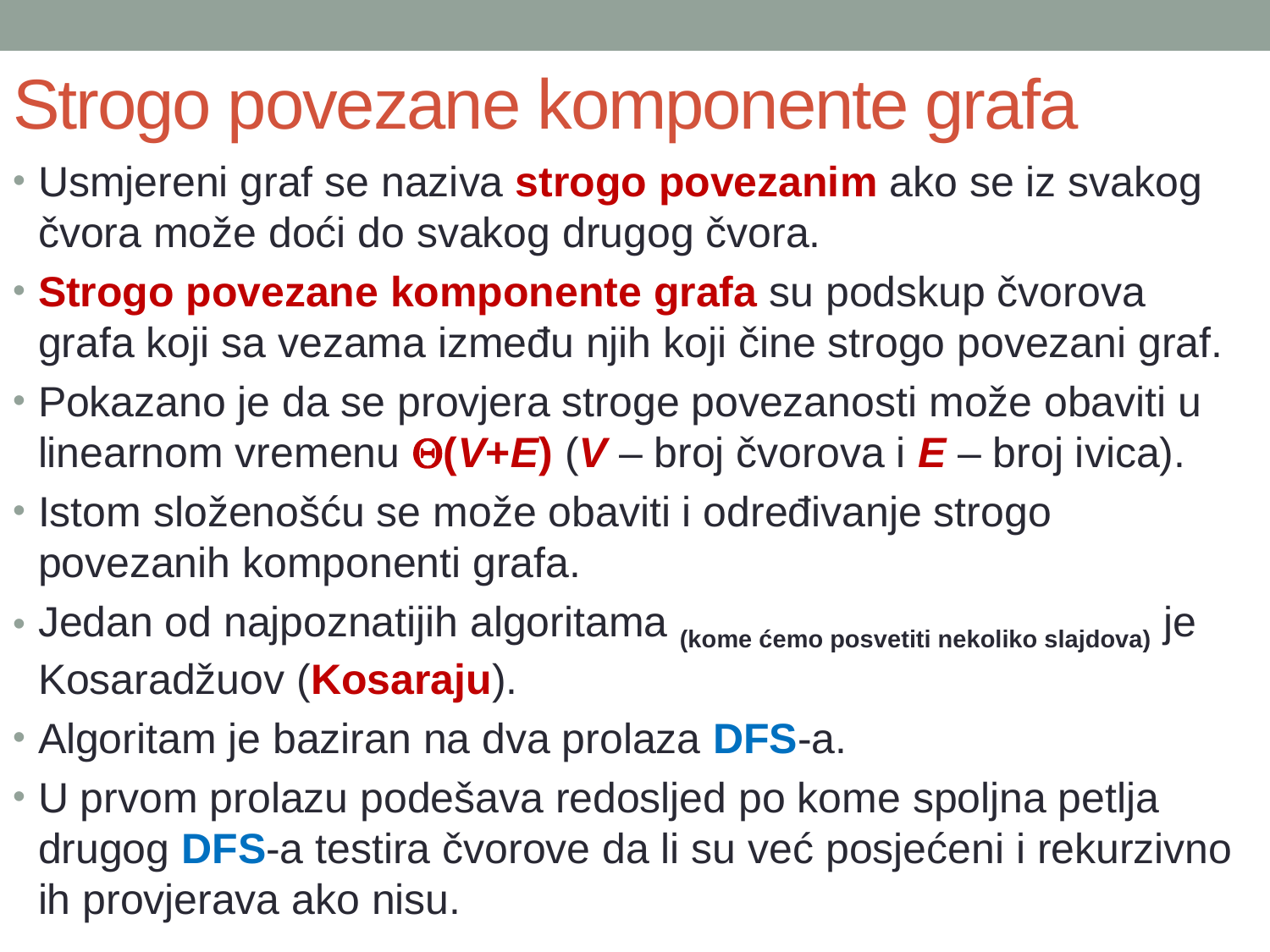

# Strogo povezane komponente grafa
Usmjereni graf se naziva strogo povezanim ako se iz svakog čvora može doći do svakog drugog čvora.
Strogo povezane komponente grafa su podskup čvorova grafa koji sa vezama između njih koji čine strogo povezani graf.
Pokazano je da se provjera stroge povezanosti može obaviti u linearnom vremenu Θ(V+E) (V – broj čvorova i E – broj ivica).
Istom složenošću se može obaviti i određivanje strogo povezanih komponenti grafa.
Jedan od najpoznatijih algoritama (kome ćemo posvetiti nekoliko slajdova) je Kosaradžuov (Kosaraju).
Algoritam je baziran na dva prolaza DFS-a.
U prvom prolazu podešava redosljed po kome spoljna petlja drugog DFS-a testira čvorove da li su već posjećeni i rekurzivno ih provjerava ako nisu.